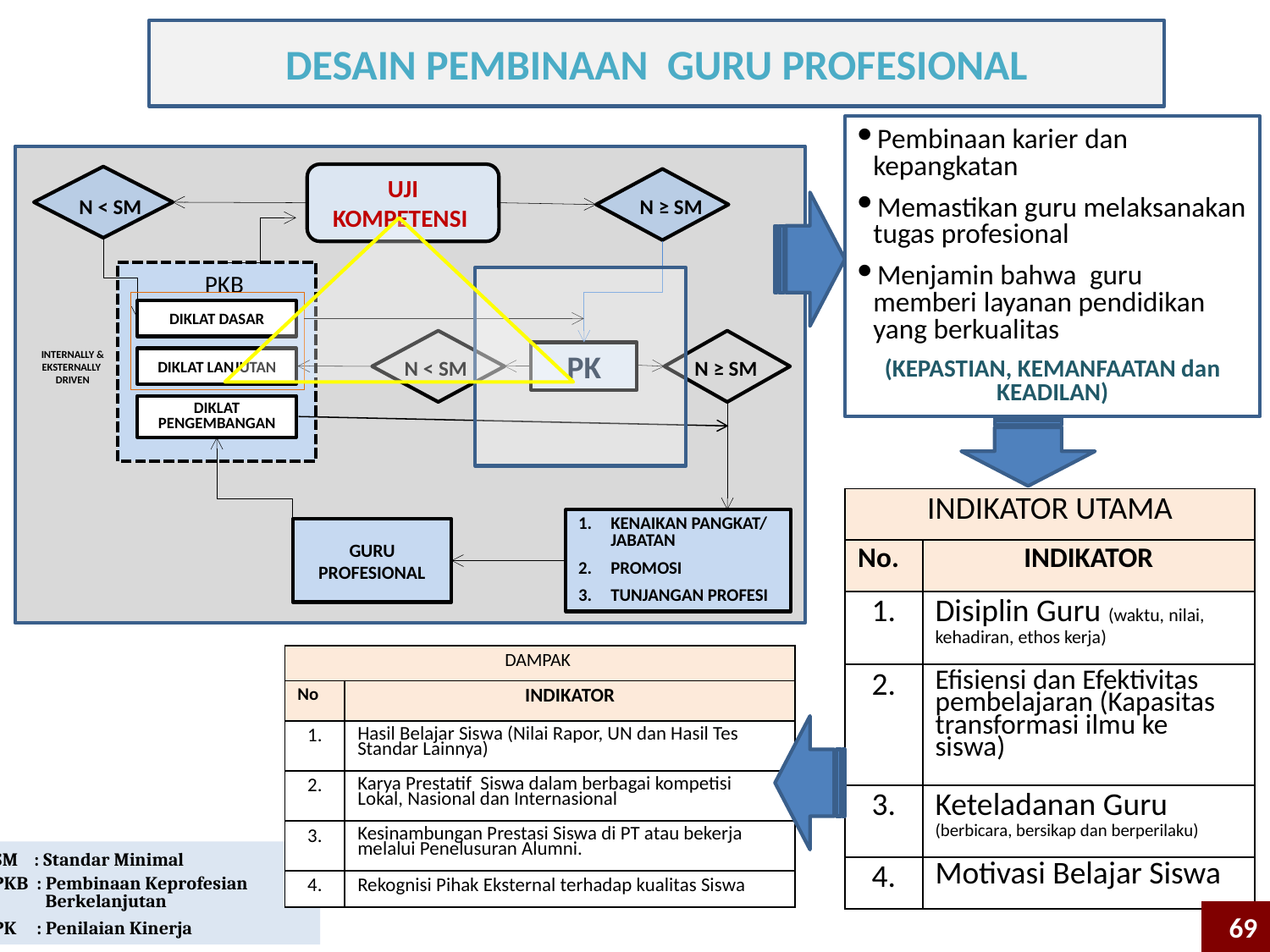

DESAIN PEMBINAAN  GURU PROFESIONAL
Pembinaan karier dan kepangkatan
Memastikan guru melaksanakan tugas profesional
Menjamin bahwa  guru memberi layanan pendidikan yang berkualitas
(KEPASTIAN, KEMANFAATAN dan KEADILAN)

UJI KOMPETENSI

N ˂ SM

N ≥ SM
PKB

DIKLAT DASAR

N ˂ SM

N ≥ SM
INTERNALLY & EKSTERNALLY
DRIVEN
PK
DIKLAT LANJUTAN
DIKLAT PENGEMBANGAN
KENAIKAN PANGKAT/ JABATAN
PROMOSI
TUNJANGAN PROFESI
GURU PROFESIONAL

| INDIKATOR UTAMA |  |
| --- | --- |
| No. | INDIKATOR |
| 1. | Disiplin Guru (waktu, nilai, kehadiran, ethos kerja) |
| 2. | Efisiensi dan Efektivitas pembelajaran (Kapasitas transformasi ilmu ke siswa) |
| 3. | Keteladanan Guru (berbicara, bersikap dan berperilaku) |
| 4. | Motivasi Belajar Siswa |
| DAMPAK |  |
| --- | --- |
| No | INDIKATOR |
| 1. | Hasil Belajar Siswa (Nilai Rapor, UN dan Hasil Tes Standar Lainnya) |
| 2. | Karya Prestatif Siswa dalam berbagai kompetisi Lokal, Nasional dan Internasional |
| 3. | Kesinambungan Prestasi Siswa di PT atau bekerja melalui Penelusuran Alumni. |
| 4. | Rekognisi Pihak Eksternal terhadap kualitas Siswa |

SM    : Standar Minimal
PKB  : Pembinaan Keprofesian
             Berkelanjutan
PK     : Penilaian Kinerja
69